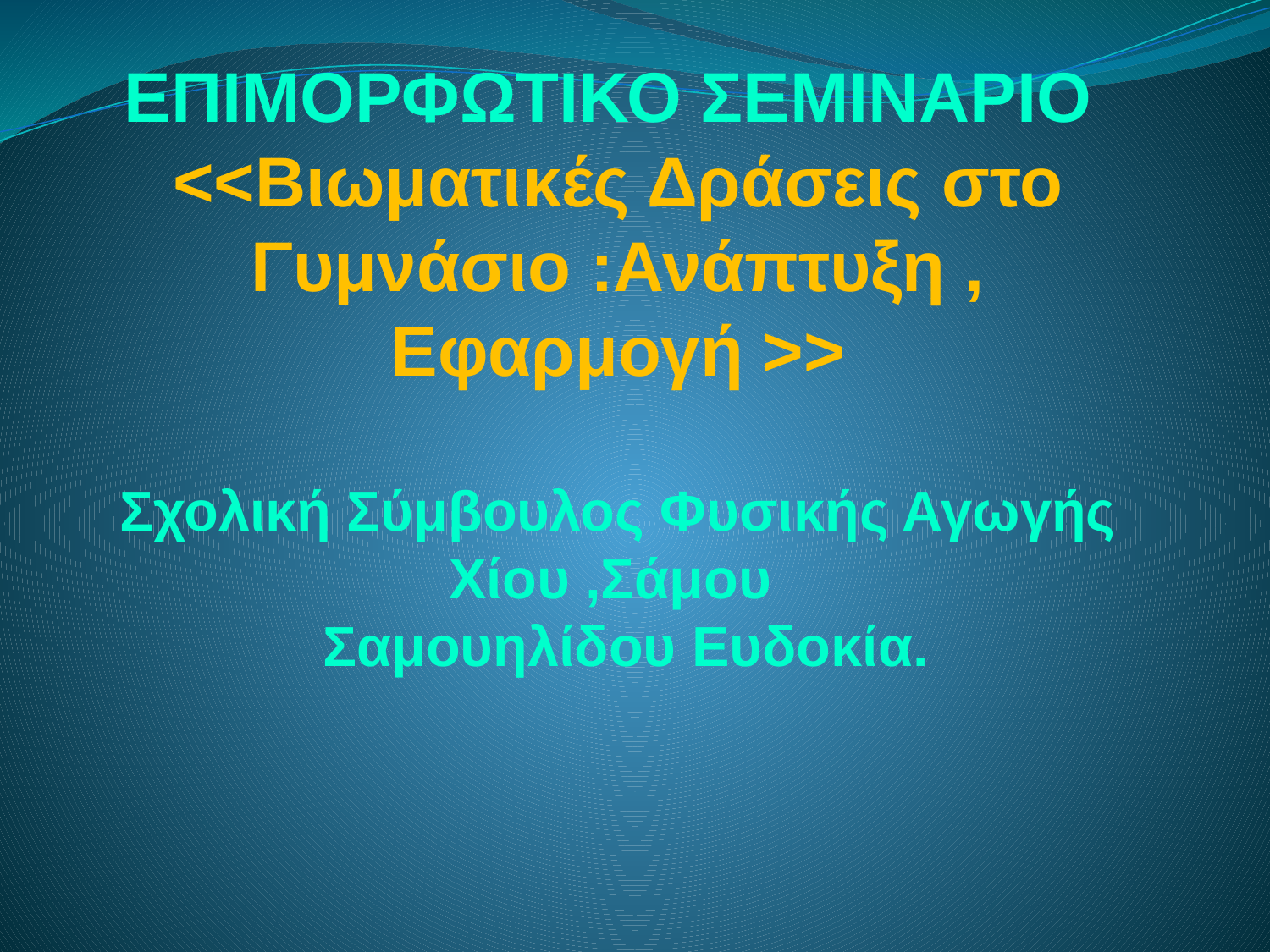

# ΕΠΙΜΟΡΦΩΤΙΚΟ ΣΕΜΙΝΑΡΙΟ <<Βιωματικές Δράσεις στο Γυμνάσιο :Ανάπτυξη , Εφαρμογή >> Σχολική Σύμβουλος Φυσικής Αγωγής Χίου ,Σάμου Σαμουηλίδου Ευδοκία.